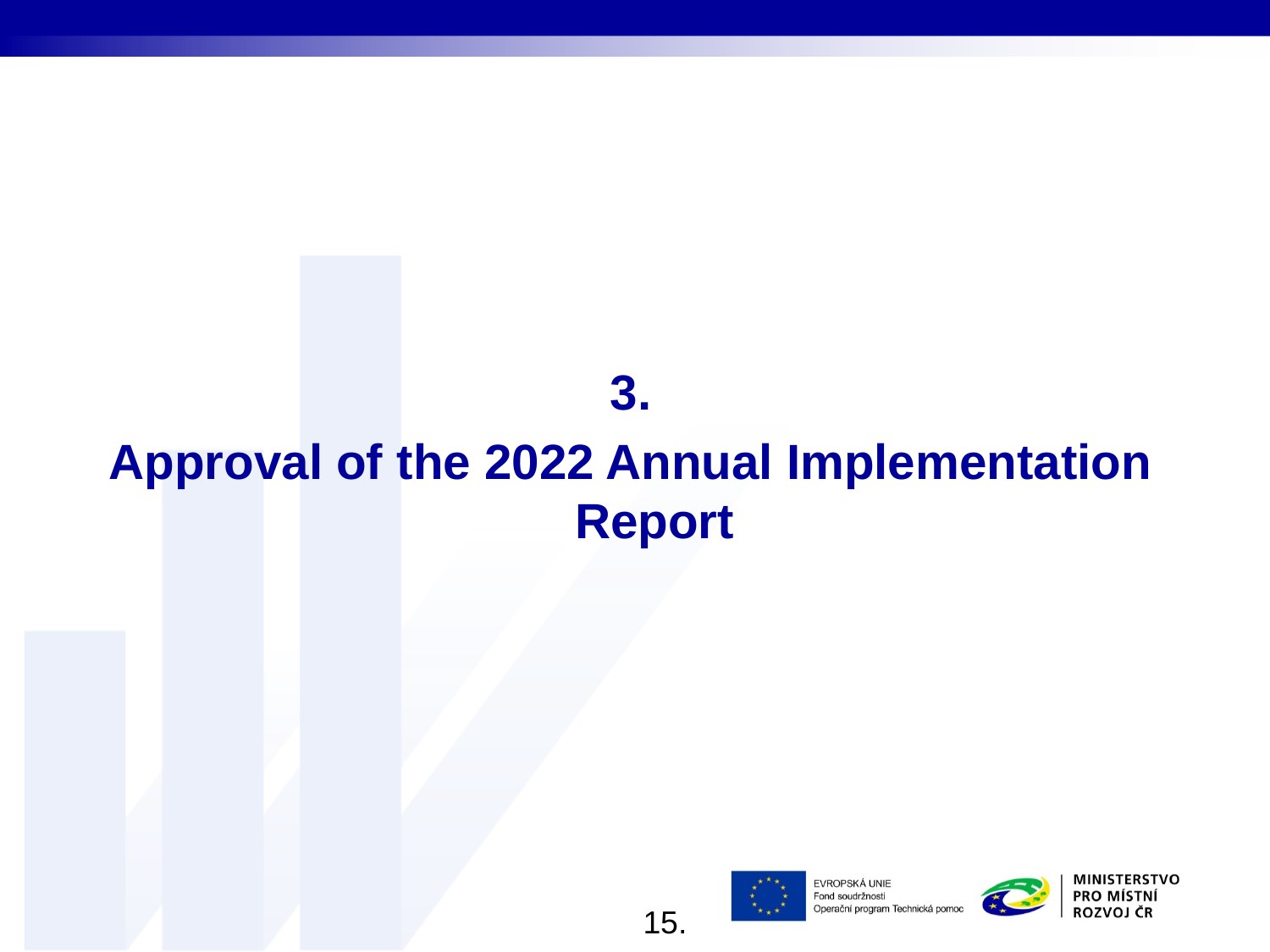

#

3.
Approval of the 2022 Annual Implementation Report

15.